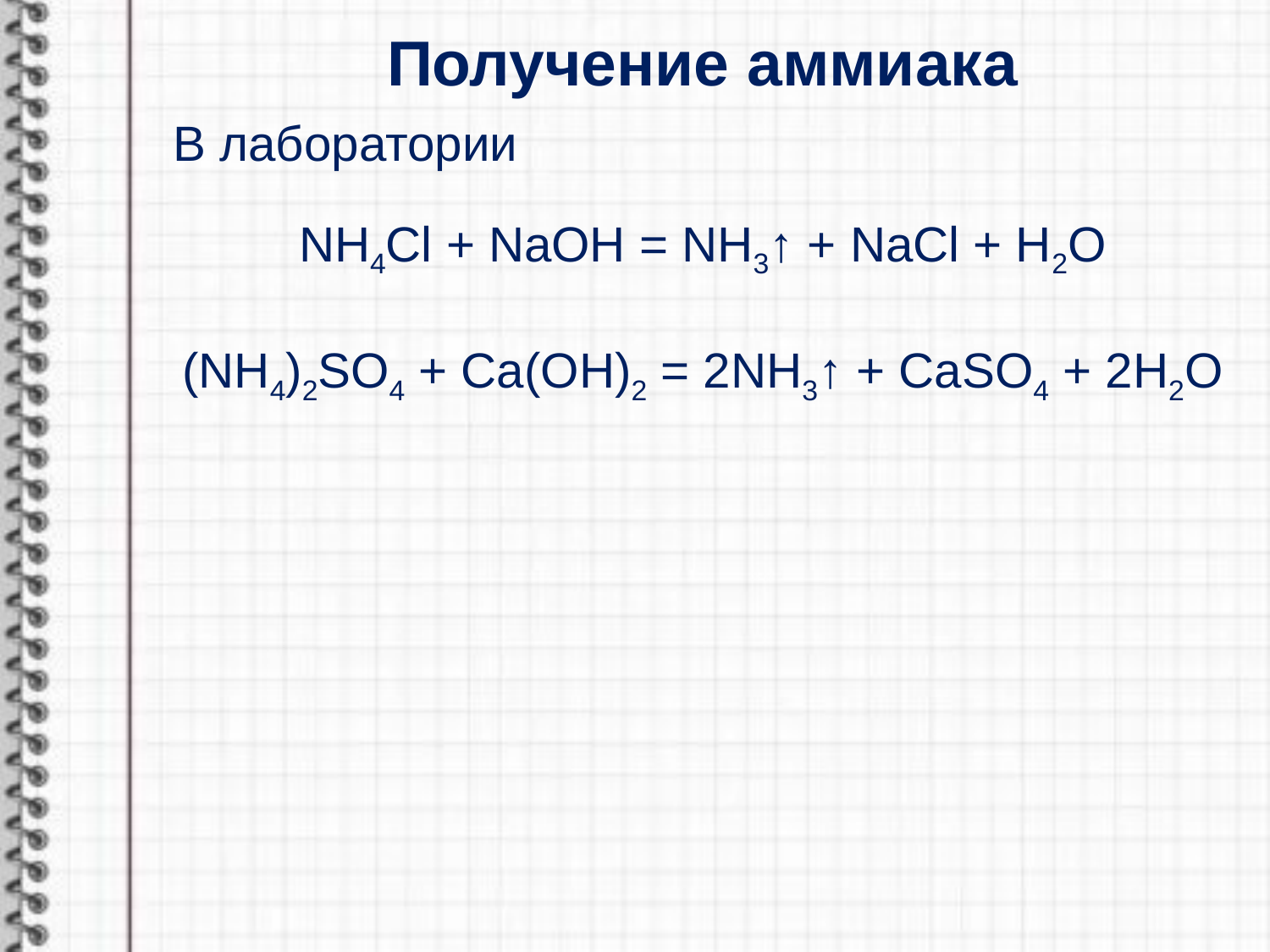

Получение аммиака
В лаборатории
NH4Cl + NaOH = NH3↑ + NaCl + H2O

(NH4)2SO4 + Ca(OH)2 = 2NH3↑ + CaSO4 + 2H2O